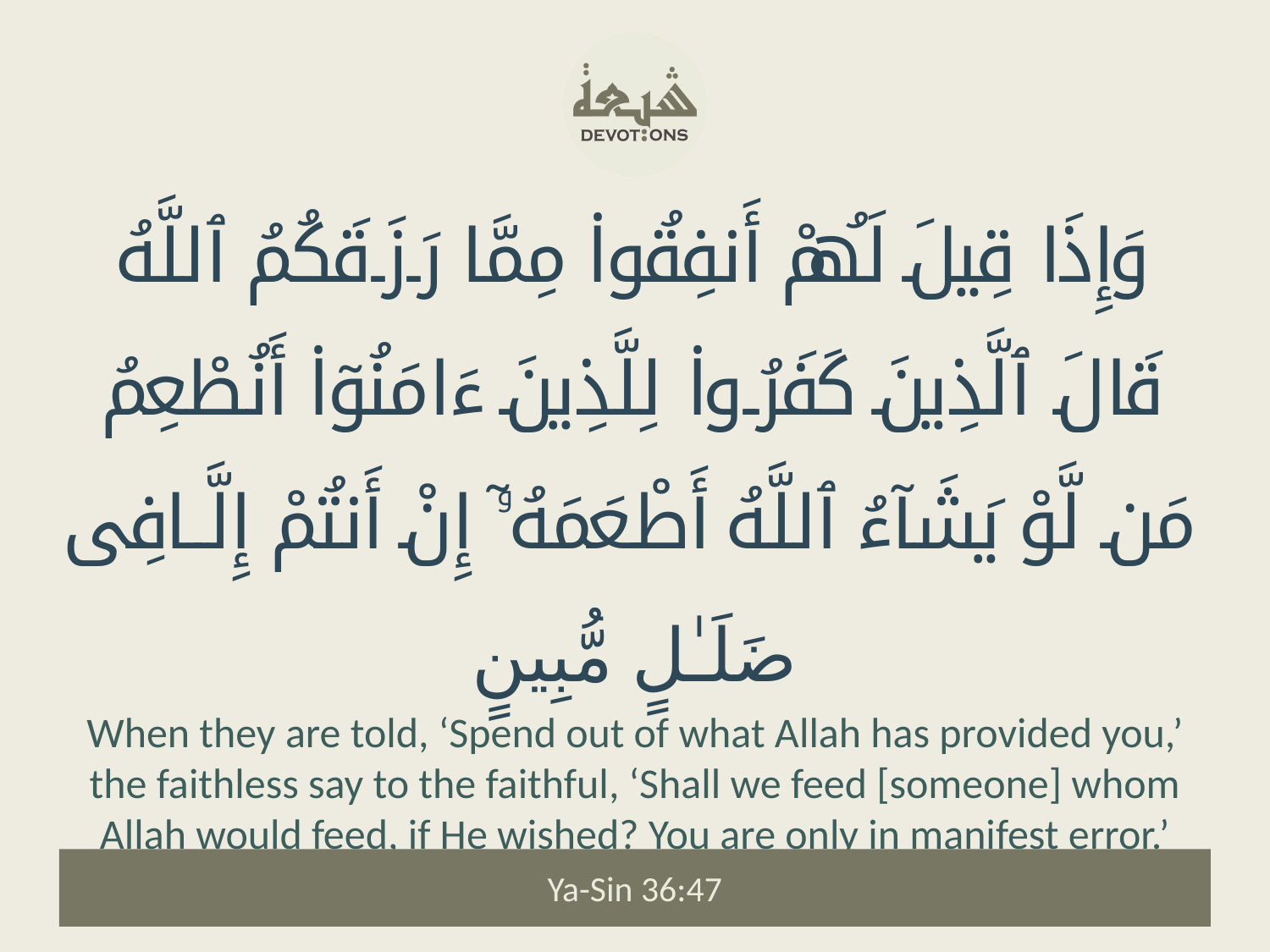

وَإِذَا قِيلَ لَهُمْ أَنفِقُوا۟ مِمَّا رَزَقَكُمُ ٱللَّهُ قَالَ ٱلَّذِينَ كَفَرُوا۟ لِلَّذِينَ ءَامَنُوٓا۟ أَنُطْعِمُ مَن لَّوْ يَشَآءُ ٱللَّهُ أَطْعَمَهُۥٓ إِنْ أَنتُمْ إِلَّا فِى ضَلَـٰلٍ مُّبِينٍ
When they are told, ‘Spend out of what Allah has provided you,’ the faithless say to the faithful, ‘Shall we feed [someone] whom Allah would feed, if He wished? You are only in manifest error.’
Ya-Sin 36:47